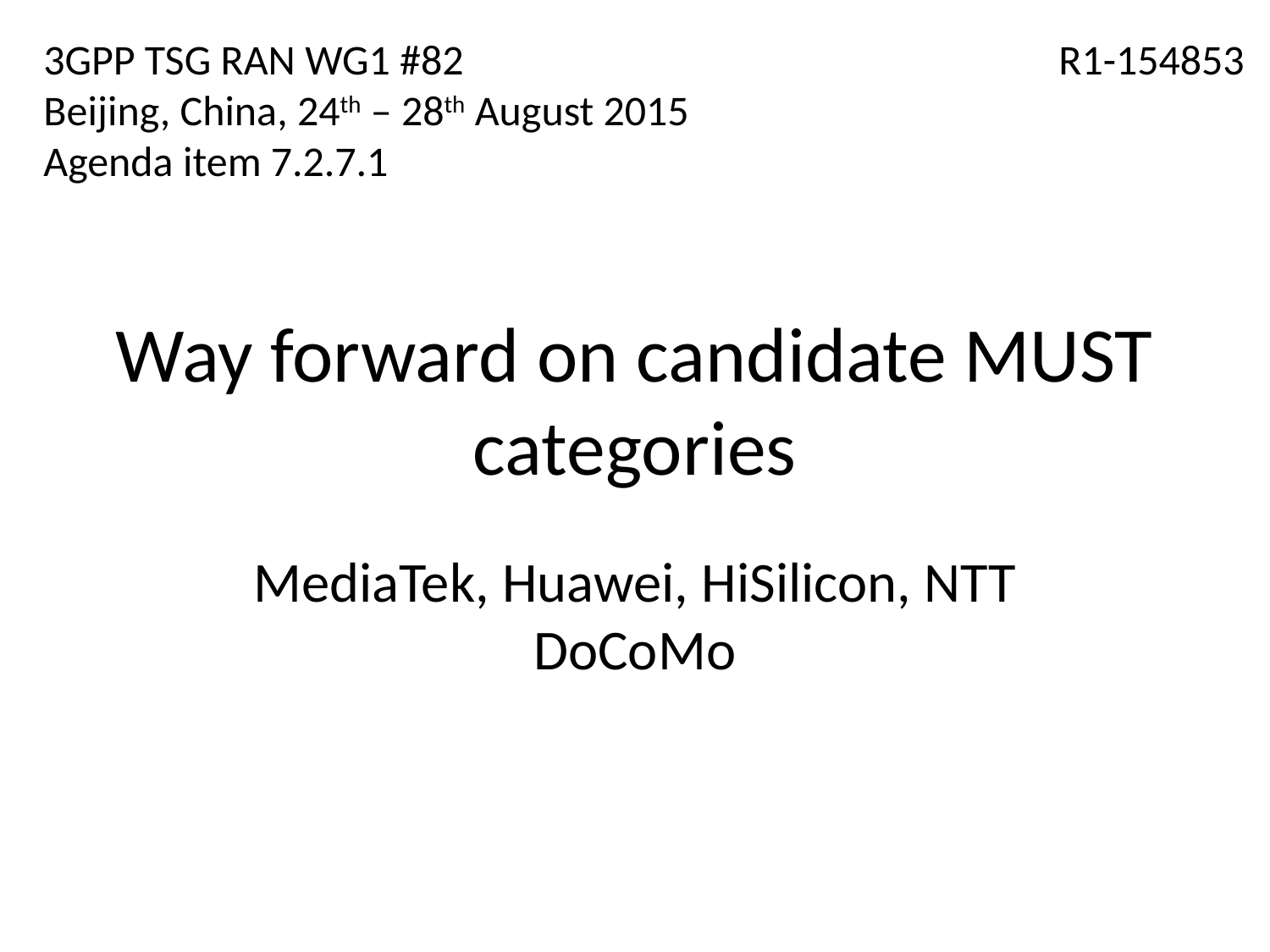

3GPP TSG RAN WG1 #82
Beijing, China, 24th – 28th August 2015
Agenda item 7.2.7.1
R1-154853
# Way forward on candidate MUST categories
MediaTek, Huawei, HiSilicon, NTT DoCoMo